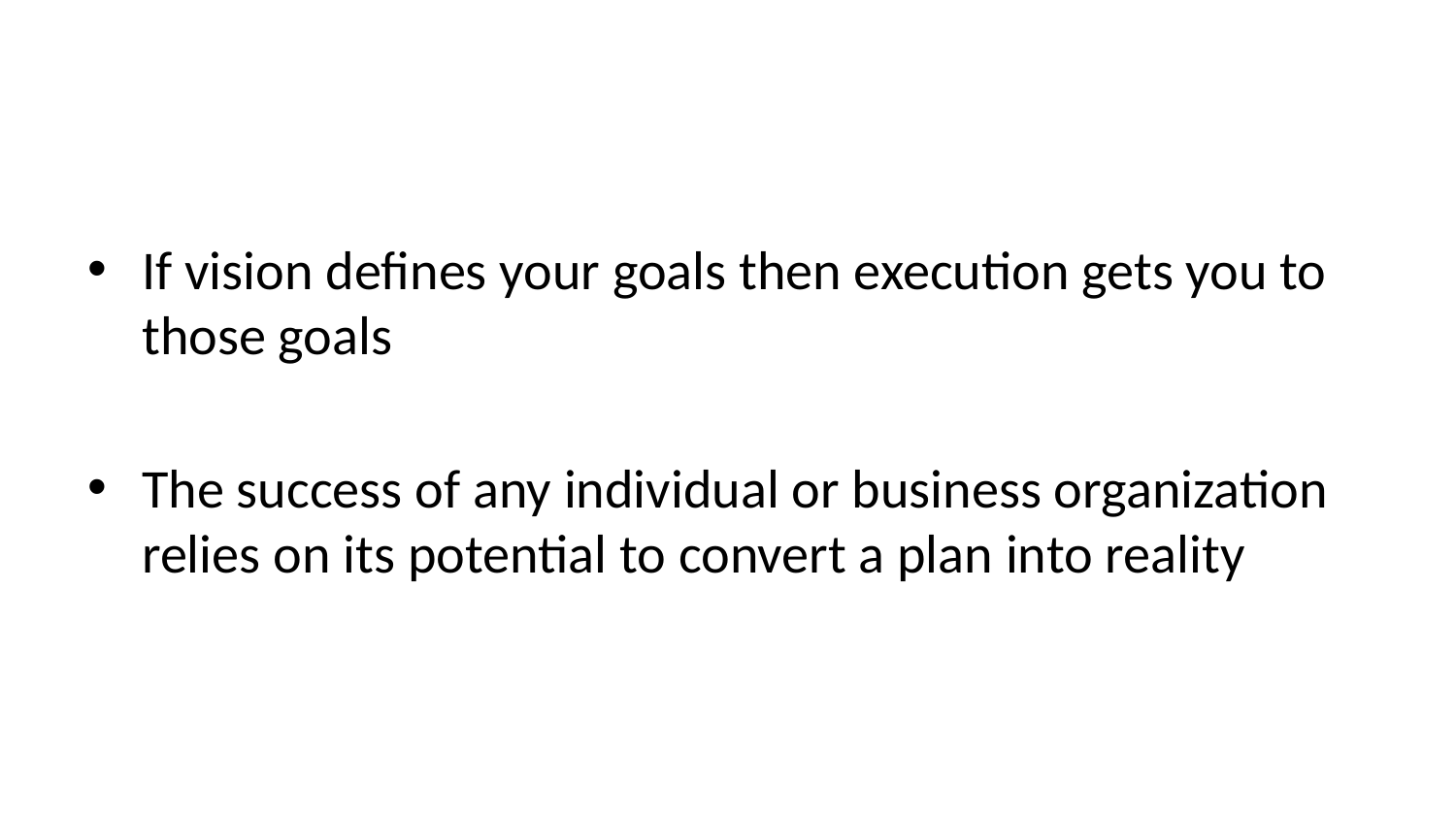

If vision defines your goals then execution gets you to those goals

The success of any individual or business organization relies on its potential to convert a plan into reality